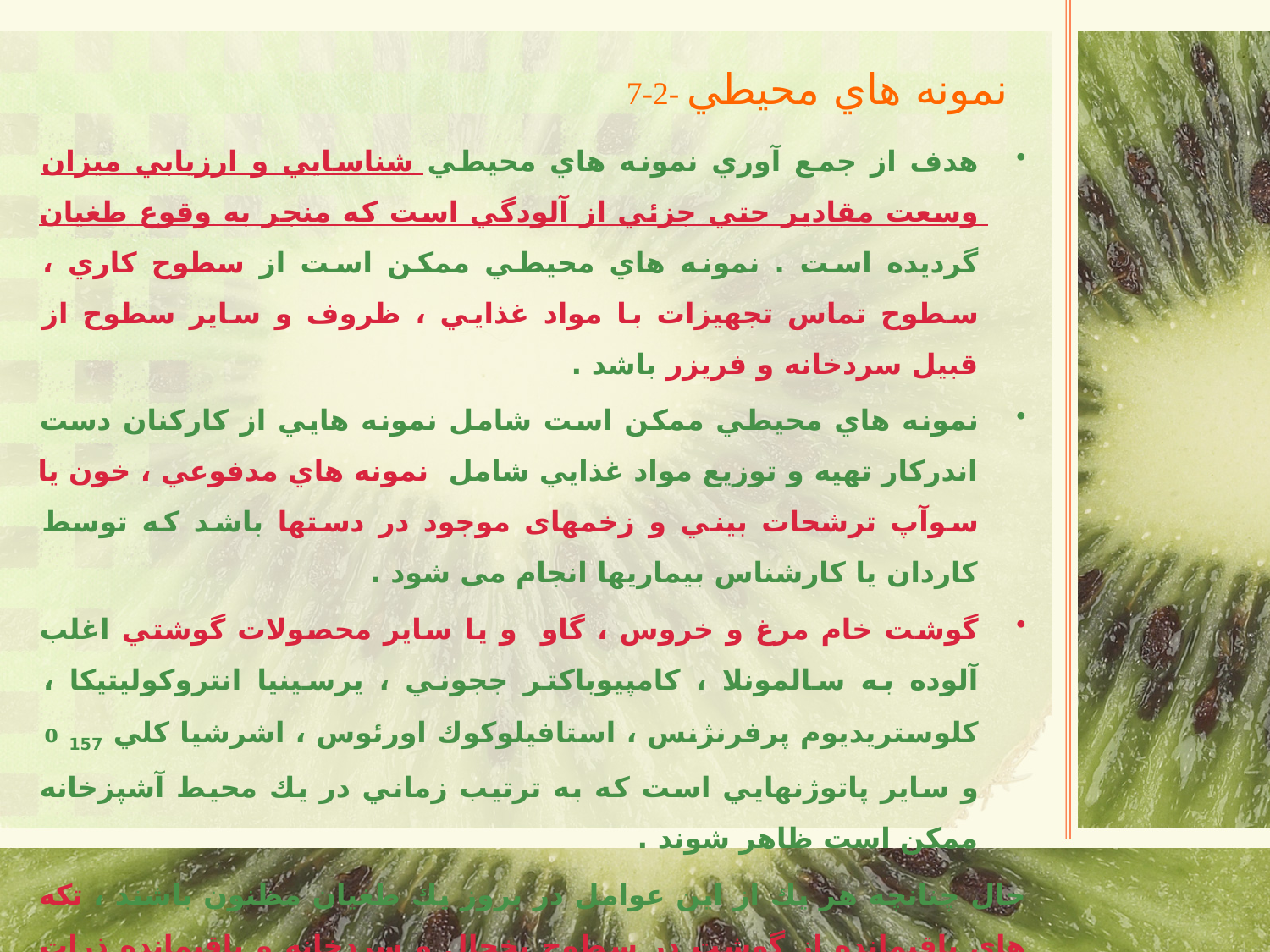

7-2- نمونه هاي محيطي
هدف از جمع آوري نمونه هاي محيطي شناسايي و ارزيابي ميزان وسعت مقادير حتي جزئي از آلودگي است كه منجر به وقوع طغيان گرديده است . نمونه هاي محيطي ممكن است از سطوح كاري ، سطوح تماس تجهيزات با مواد غذايي ، ظروف و ساير سطوح از قبيل سردخانه و فريزر باشد .
نمونه هاي محيطي ممكن است شامل نمونه هايي از كاركنان دست اندركار تهيه و توزيع مواد غذايي شامل  نمونه هاي مدفوعي ، خون يا سوآپ ترشحات بيني و زخمهای موجود در دستها باشد که توسط کاردان یا کارشناس بیماریها انجام می شود .
گوشت خام مرغ و خروس ، گاو  و يا ساير محصولات گوشتي اغلب آلوده به سالمونلا ، كامپيوباكتر ججوني ، يرسينيا انتروكوليتيكا ، كلوستريديوم پرفرنژنس ، استافيلوكوك اورئوس ، اشرشيا كلي 157 o  و ساير پاتوژنهايي است كه به ترتيب زماني در يك محيط آشپزخانه ممكن است ظاهر شوند .
حال چنانچه هر يك از اين عوامل در بروز يك طغيان مظنون باشند ، تكه هاي باقيمانده از گوشت در سطوح يخچال و سردخانه و باقيمانده ذرات آن روي رنده يا تيغه هاي برش يا ساير ابزار و لوازم شامل دستمال نظافت ميز ، تخته هاي برش ، خردكن و ... مي تواند در شناسايي مقادير حتي جزئي از منابع آلودگي مفيد باشد .